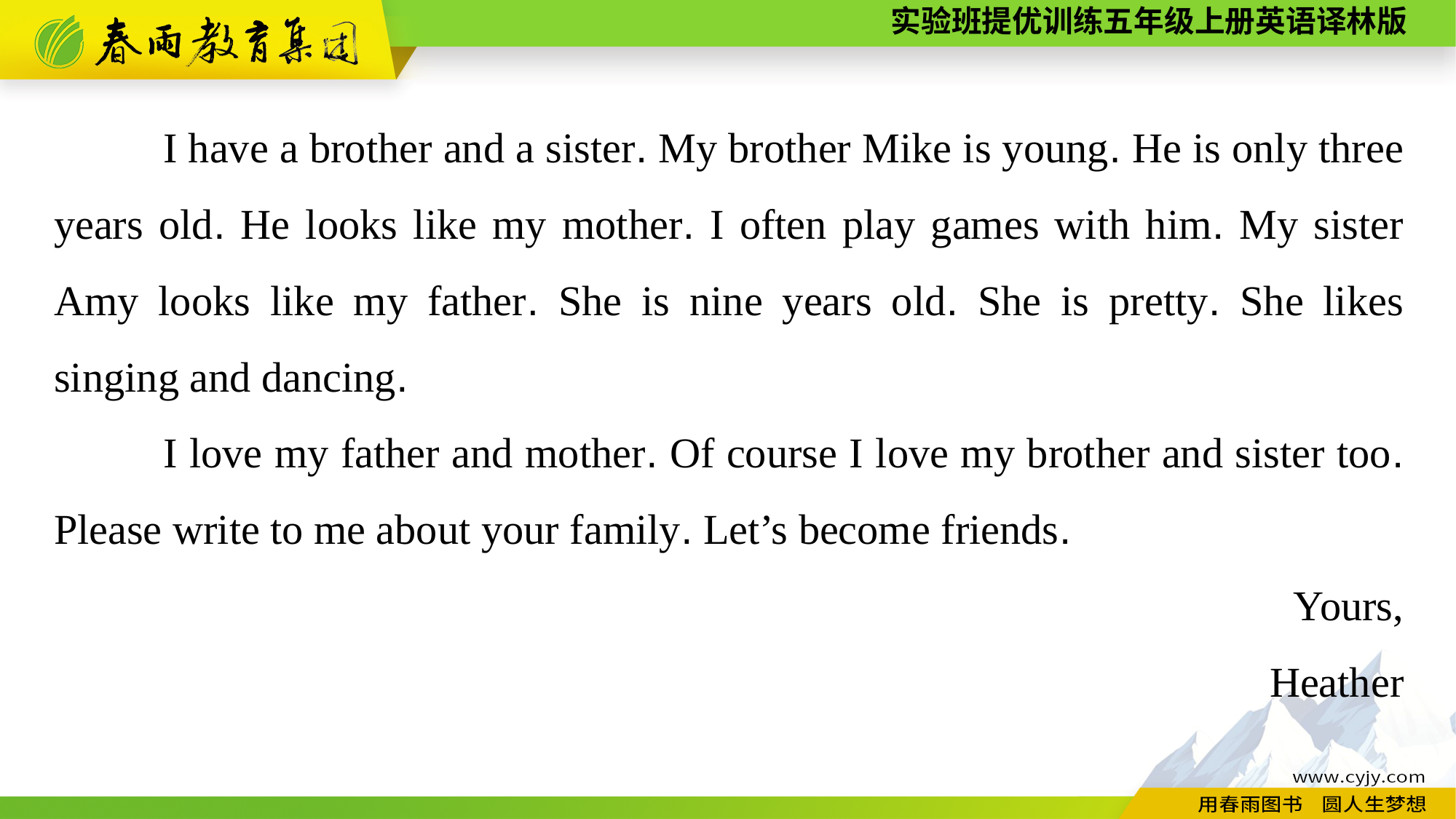

I have a brother and a sister. My brother Mike is young. He is only three years old. He looks like my mother. I often play games with him. My sister Amy looks like my father. She is nine years old. She is pretty. She likes singing and dancing.
	I love my father and mother. Of course I love my brother and sister too. Please write to me about your family. Let’s become friends.
Yours,
Heather